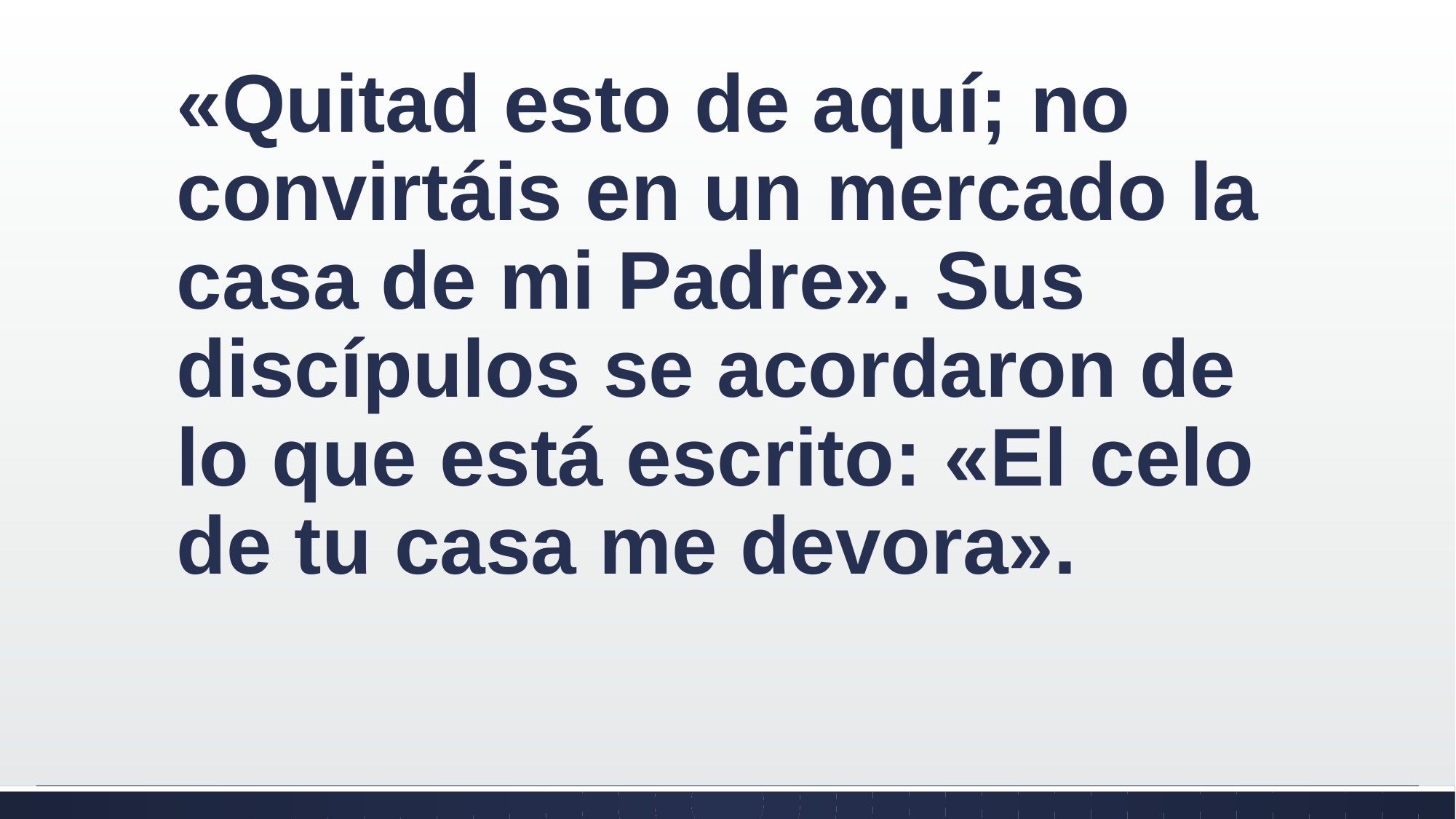

#
«Quitad esto de aquí; no convirtáis en un mercado la casa de mi Padre». Sus discípulos se acordaron de lo que está escrito: «El celo de tu casa me devora».